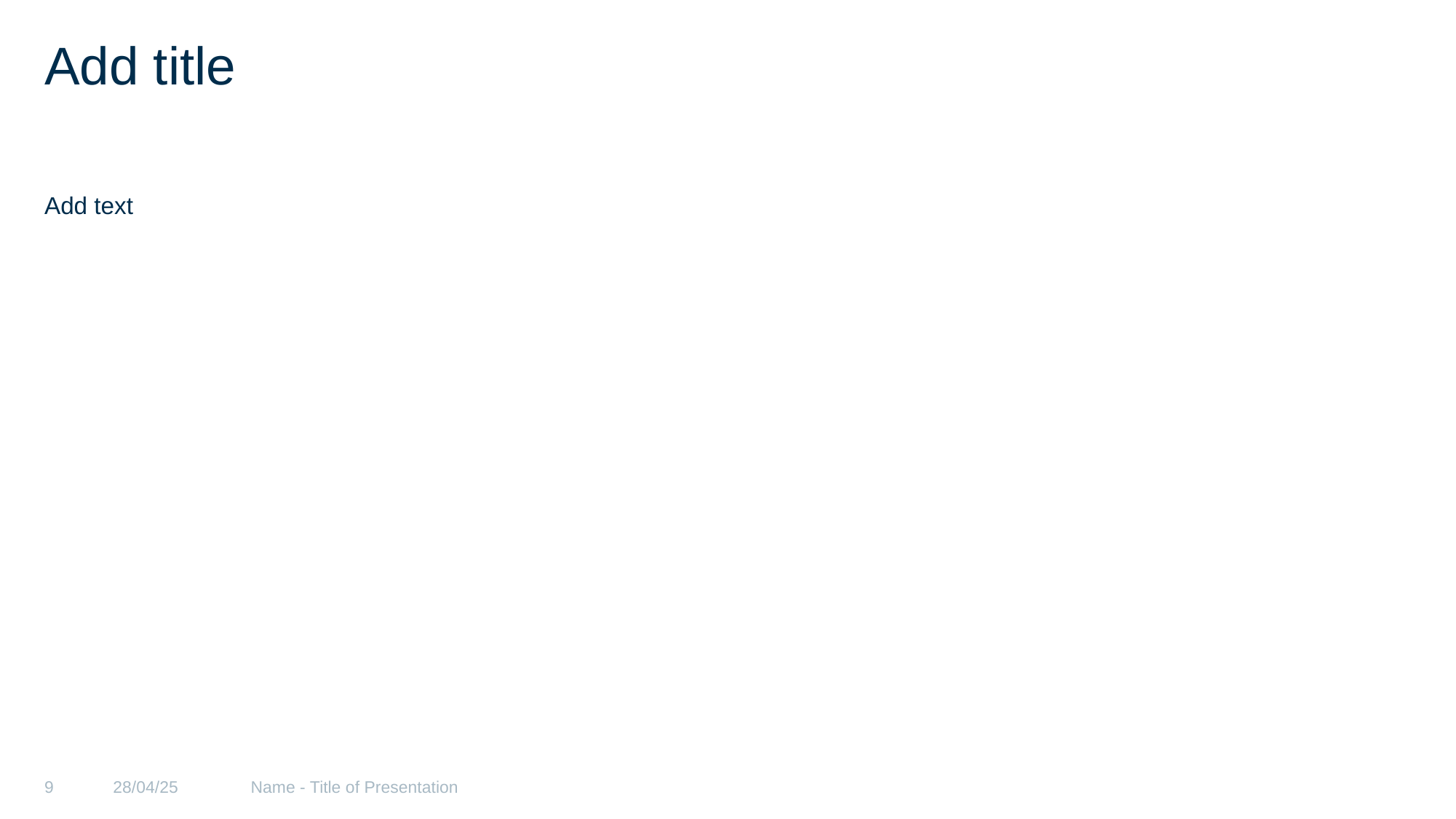

# Add title
Add text
9
28/04/25
Name - Title of Presentation